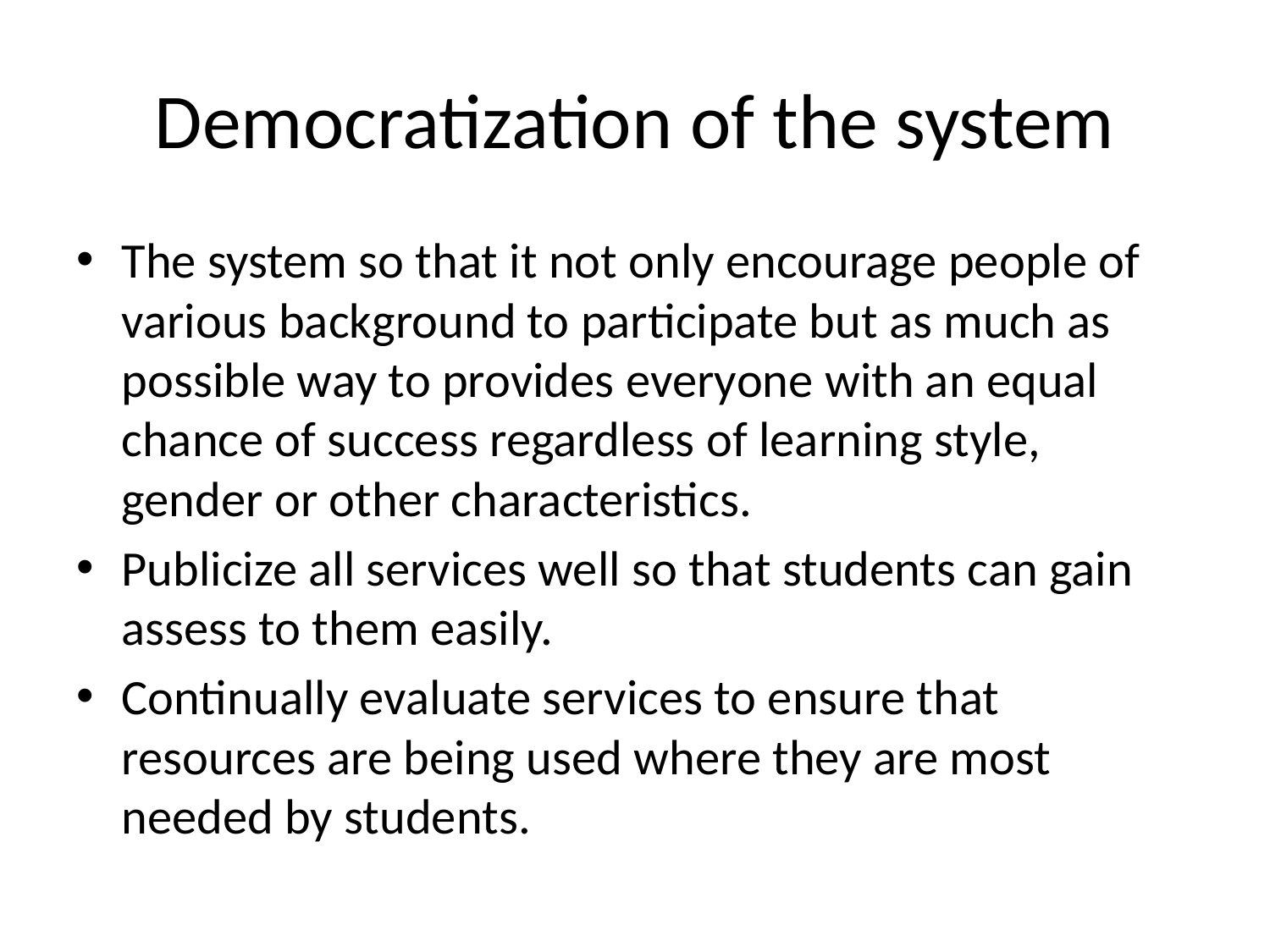

# Democratization of the system
The system so that it not only encourage people of various background to participate but as much as possible way to provides everyone with an equal chance of success regardless of learning style, gender or other characteristics.
Publicize all services well so that students can gain assess to them easily.
Continually evaluate services to ensure that resources are being used where they are most needed by students.